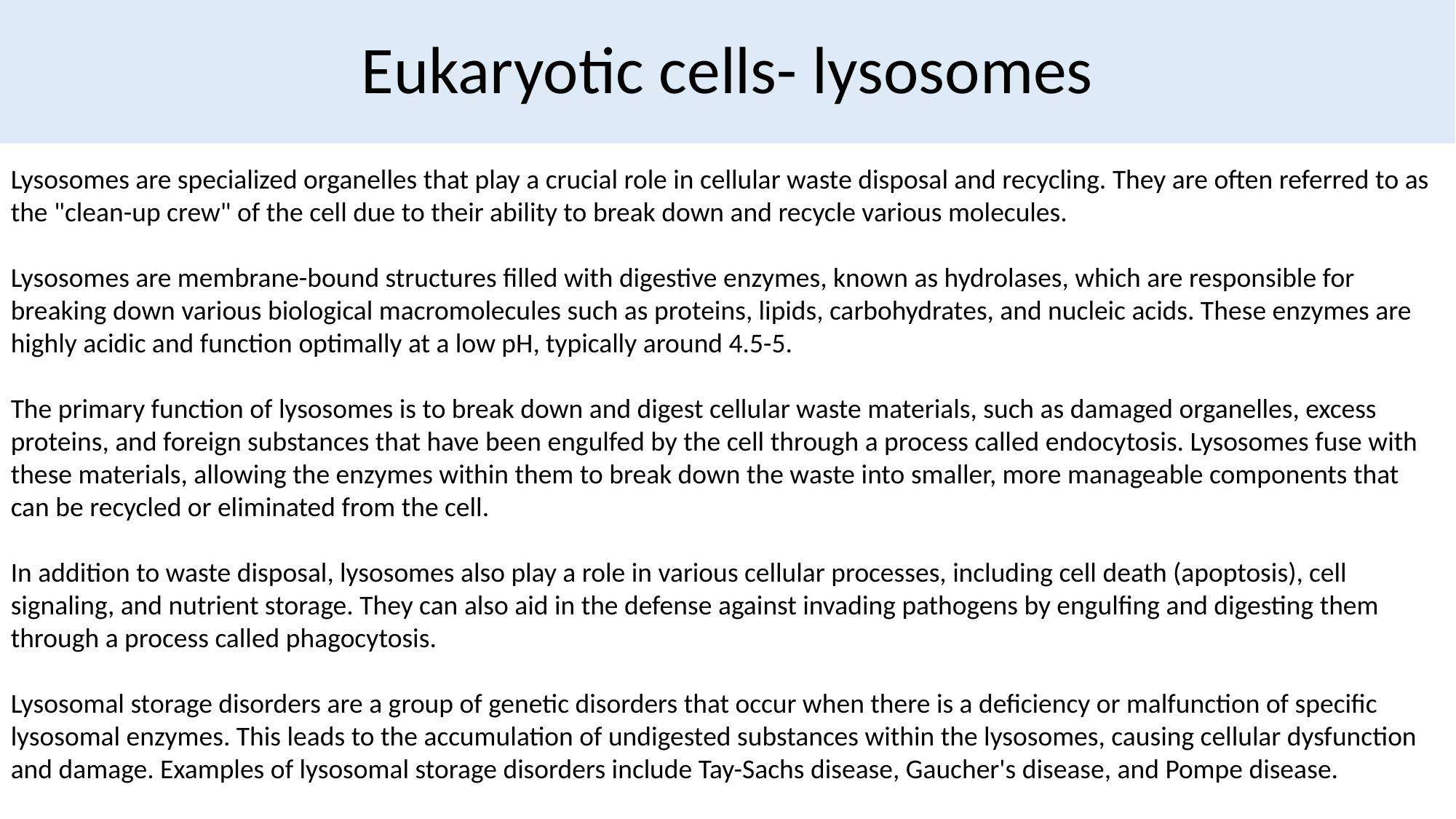

# Eukaryotic cells- lysosomes
Lysosomes are specialized organelles that play a crucial role in cellular waste disposal and recycling. They are often referred to as the "clean-up crew" of the cell due to their ability to break down and recycle various molecules.

Lysosomes are membrane-bound structures filled with digestive enzymes, known as hydrolases, which are responsible for breaking down various biological macromolecules such as proteins, lipids, carbohydrates, and nucleic acids. These enzymes are highly acidic and function optimally at a low pH, typically around 4.5-5.

The primary function of lysosomes is to break down and digest cellular waste materials, such as damaged organelles, excess proteins, and foreign substances that have been engulfed by the cell through a process called endocytosis. Lysosomes fuse with these materials, allowing the enzymes within them to break down the waste into smaller, more manageable components that can be recycled or eliminated from the cell.

In addition to waste disposal, lysosomes also play a role in various cellular processes, including cell death (apoptosis), cell signaling, and nutrient storage. They can also aid in the defense against invading pathogens by engulfing and digesting them through a process called phagocytosis.

Lysosomal storage disorders are a group of genetic disorders that occur when there is a deficiency or malfunction of specific lysosomal enzymes. This leads to the accumulation of undigested substances within the lysosomes, causing cellular dysfunction and damage. Examples of lysosomal storage disorders include Tay-Sachs disease, Gaucher's disease, and Pompe disease.